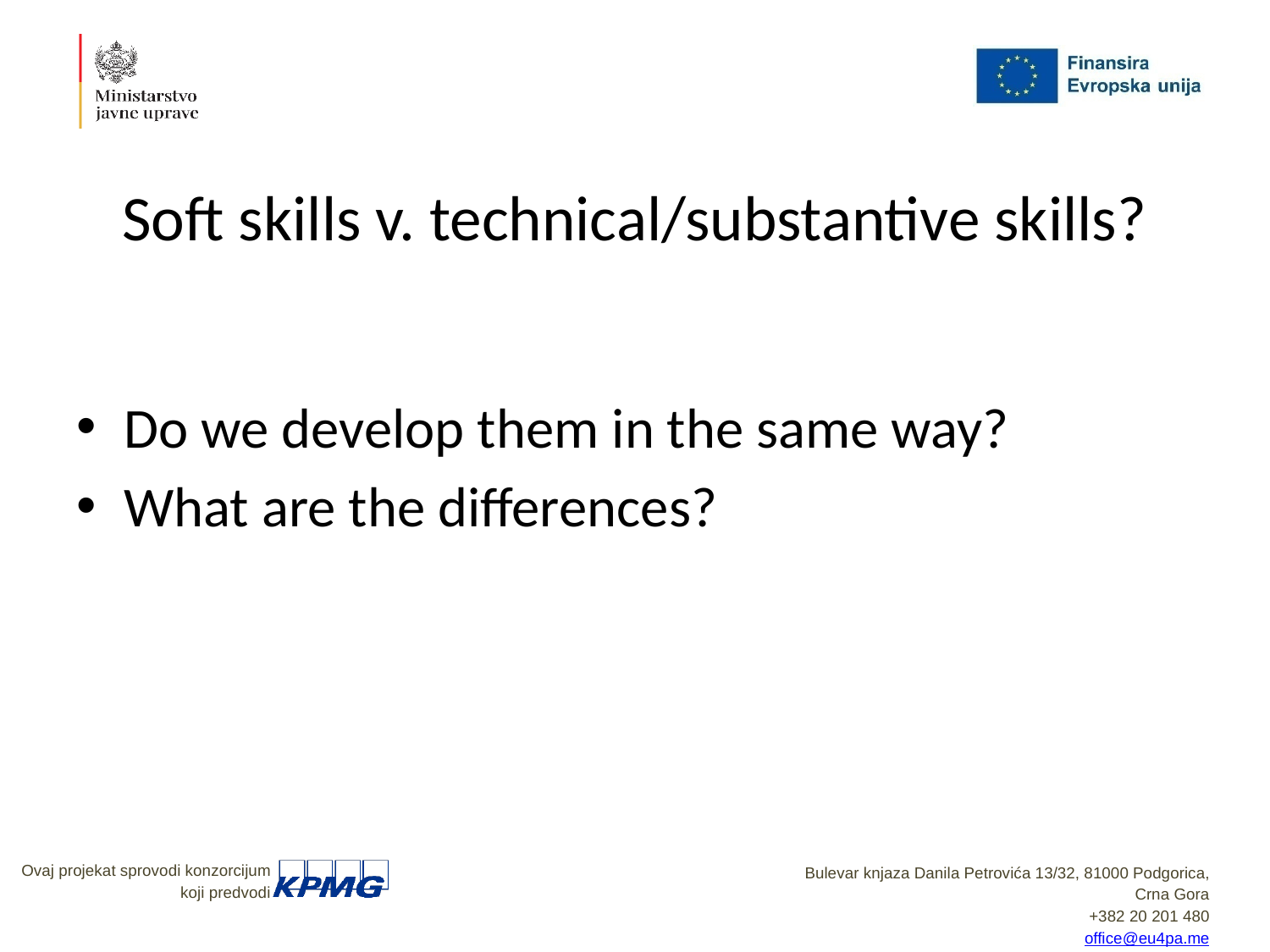

# Soft skills v. technical/substantive skills?

Do we develop them in the same way?
What are the differences?